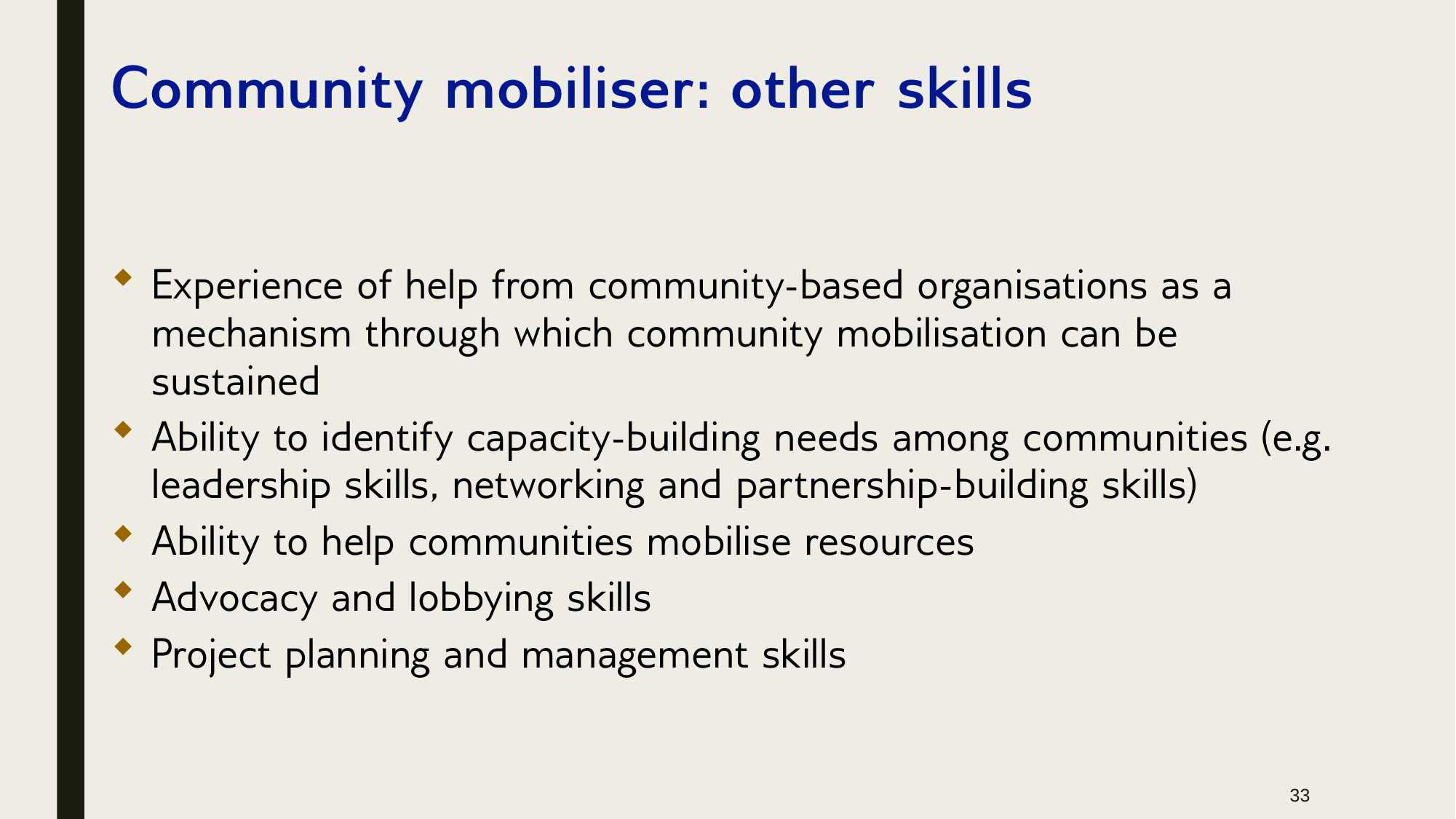

# Community mobiliser: other skills

Experience of help from community-based organisations as a mechanism through which community mobilisation can be sustained
Ability to identify capacity-building needs among communities (e.g. leadership skills, networking and partnership-building skills)
Ability to help communities mobilise resources
Advocacy and lobbying skills
Project planning and management skills

33